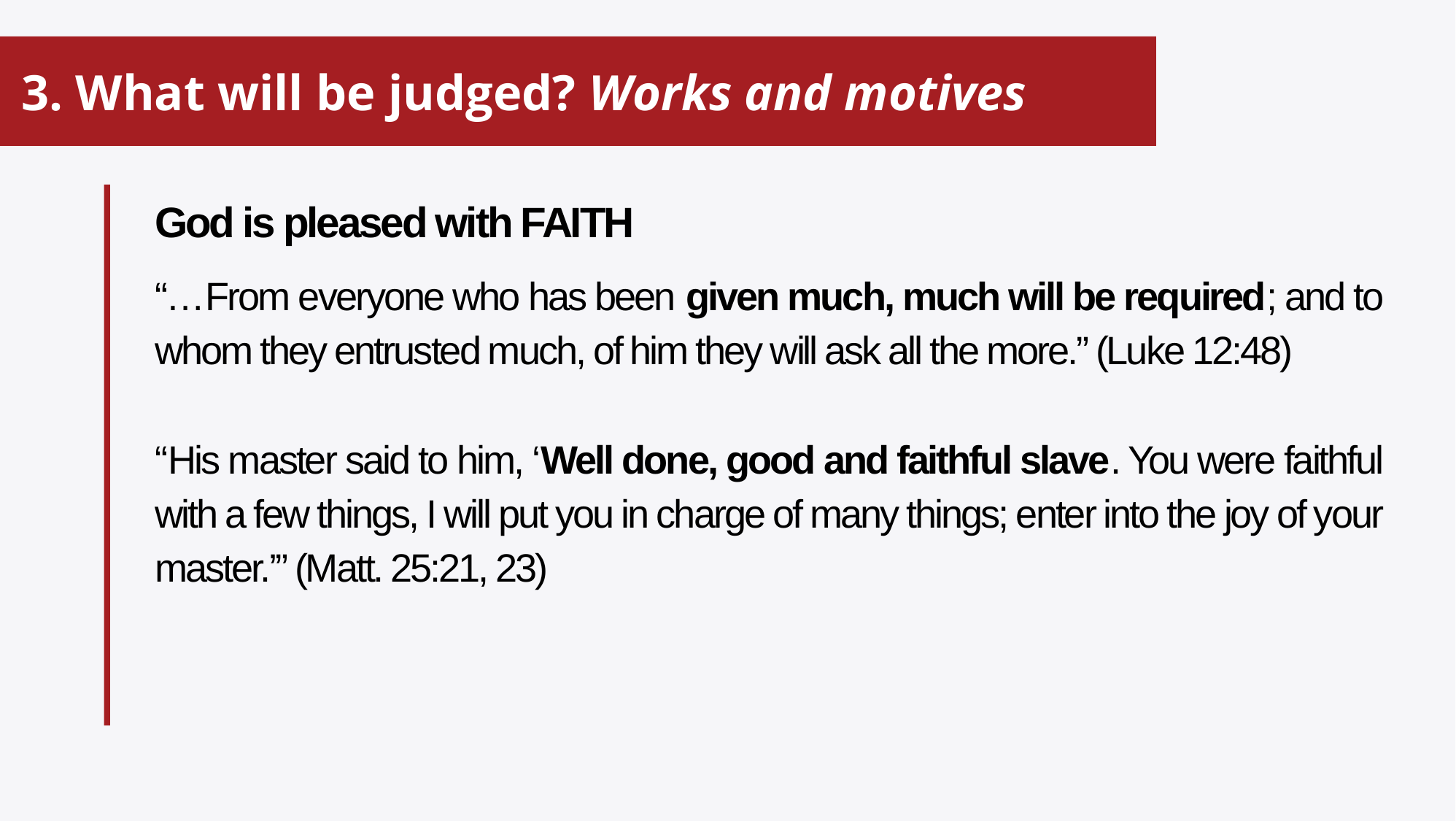

# 3. What will be judged? Works and motives
God is pleased with FAITH
“…From everyone who has been given much, much will be required; and to whom they entrusted much, of him they will ask all the more.” (Luke 12:48)

“His master said to him, ‘Well done, good and faithful slave. You were faithful with a few things, I will put you in charge of many things; enter into the joy of your master.’” (Matt. 25:21, 23)